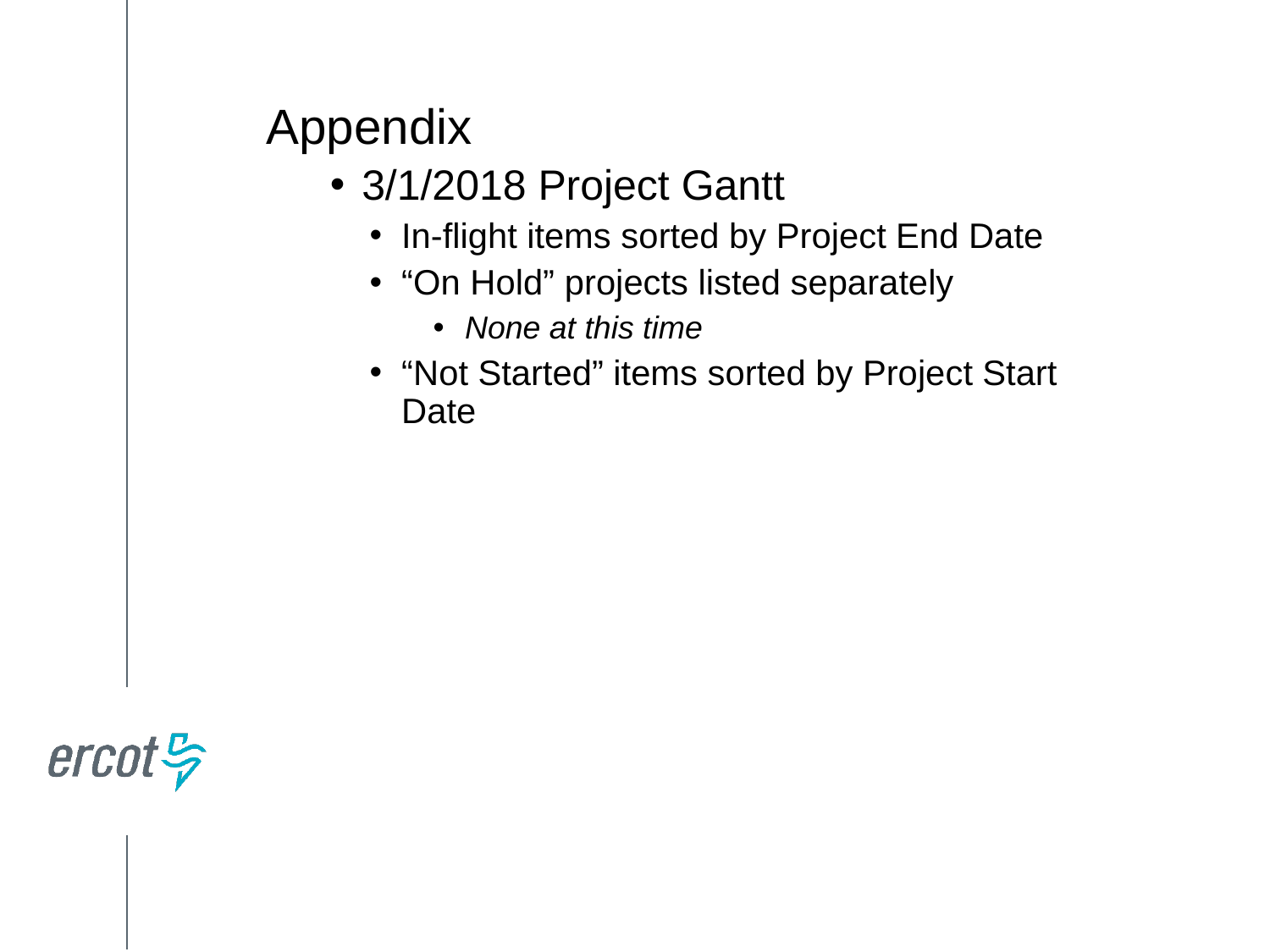

Appendix
3/1/2018 Project Gantt
In-flight items sorted by Project End Date
“On Hold” projects listed separately
None at this time
“Not Started” items sorted by Project Start Date